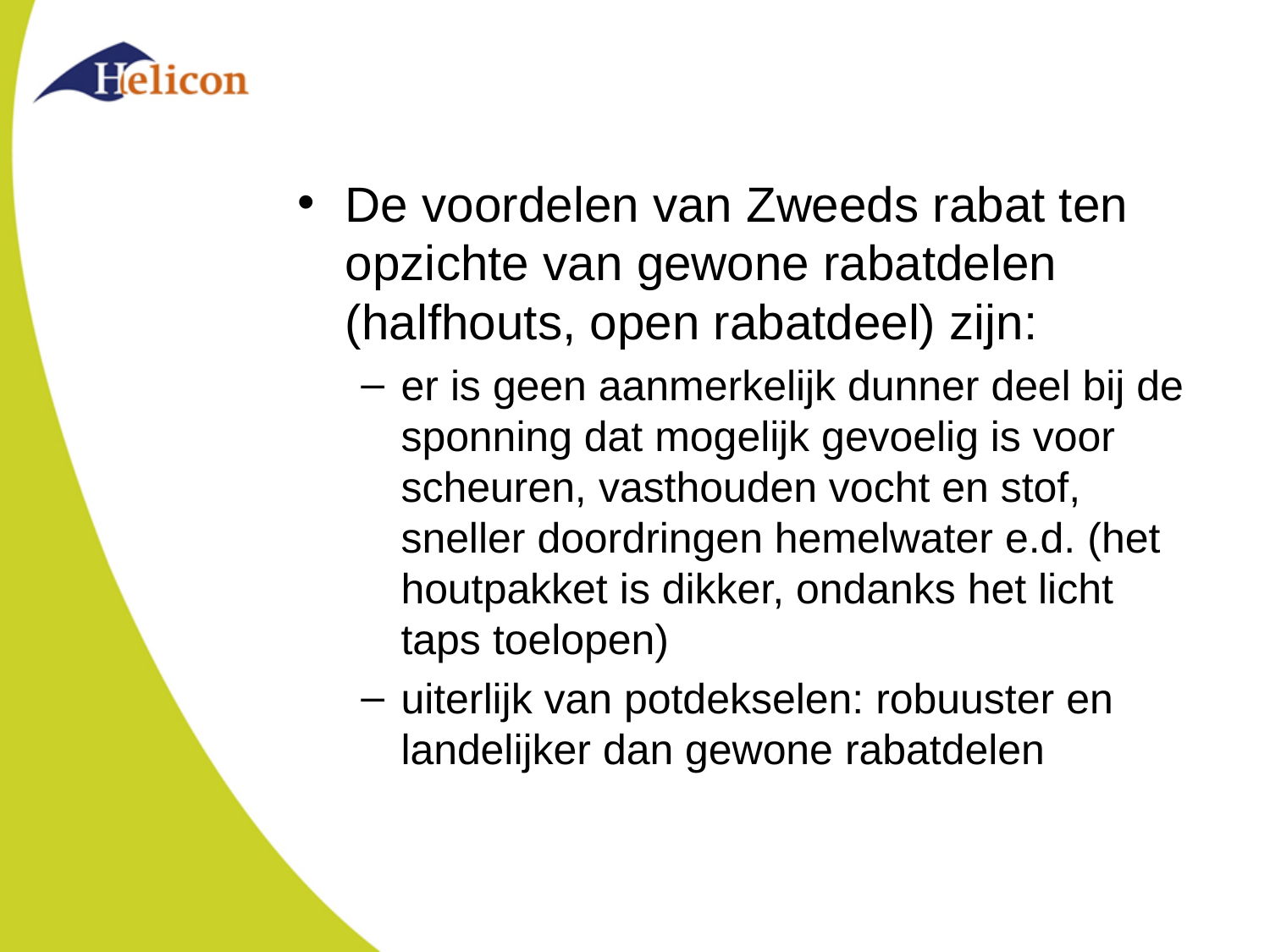

#
De voordelen van Zweeds rabat ten opzichte van gewone rabatdelen (halfhouts, open rabatdeel) zijn:
er is geen aanmerkelijk dunner deel bij de sponning dat mogelijk gevoelig is voor scheuren, vasthouden vocht en stof, sneller doordringen hemelwater e.d. (het houtpakket is dikker, ondanks het licht taps toelopen)
uiterlijk van potdekselen: robuuster en landelijker dan gewone rabatdelen